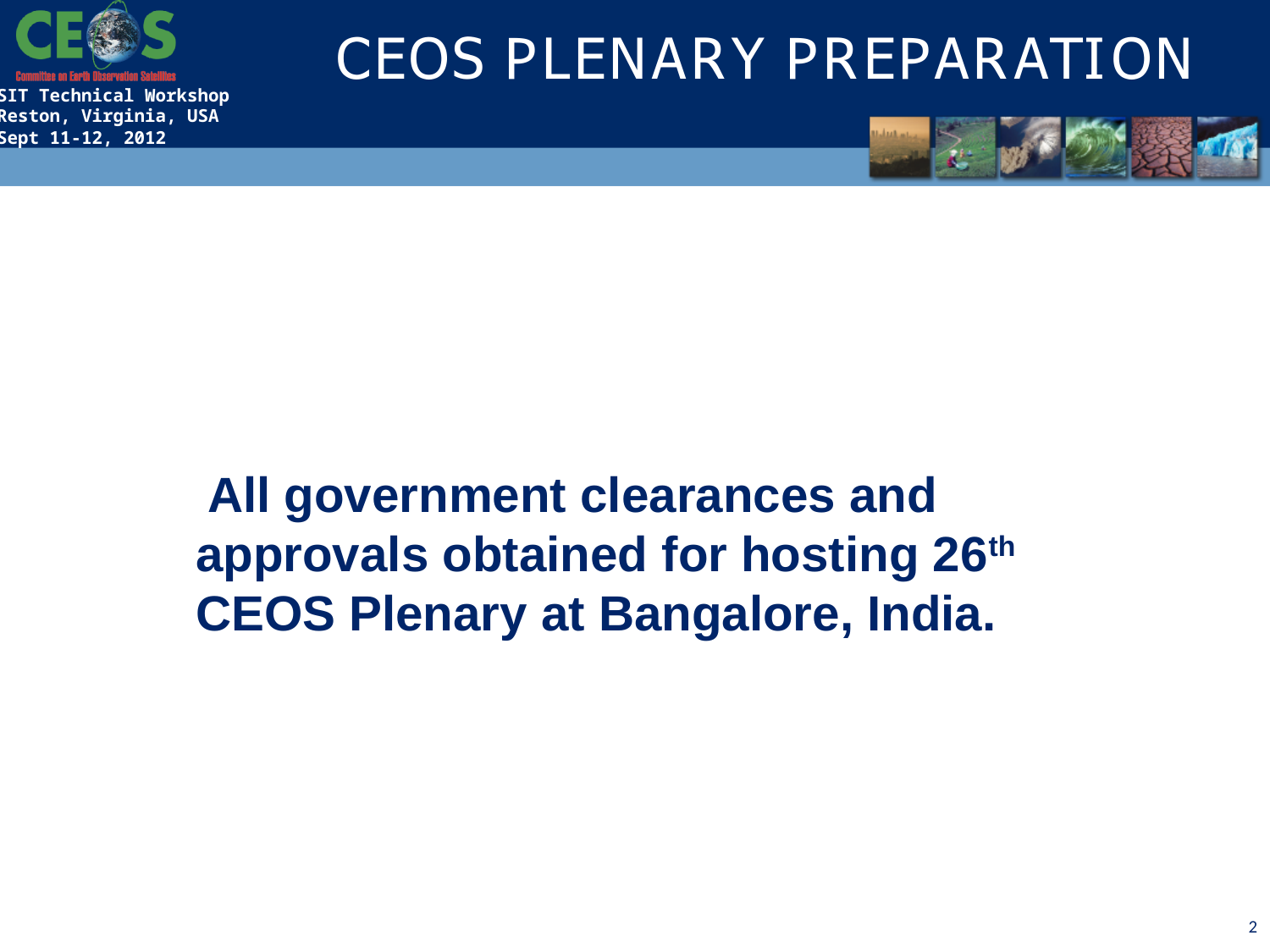

CEOS PLENARY PREPARATION

 All government clearances and approvals obtained for hosting 26th CEOS Plenary at Bangalore, India.

2